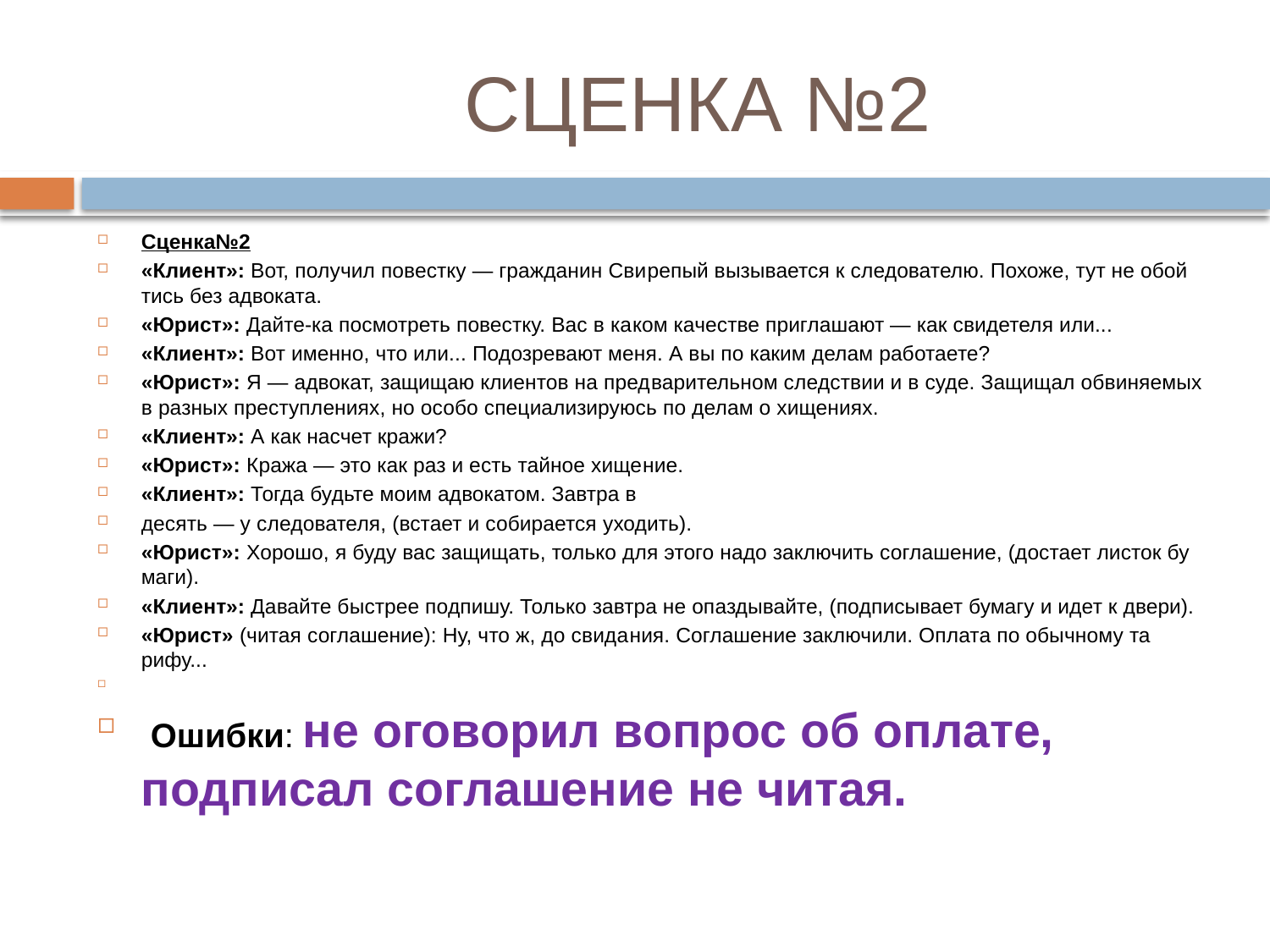

# СЦЕНКА №2
Сценка№2
«Клиент»: Вот, получил повестку — гражданин Сви­репый вызывается к следователю. Похоже, тут не обой­тись без адвоката.
«Юрист»: Дайте-ка посмотреть повестку. Вас в ка­ком качестве приглашают — как свидетеля или...
«Клиент»: Вот именно, что или... Подозревают меня. А вы по каким делам работаете?
«Юрист»: Я — адвокат, защищаю клиентов на пред­варительном следствии и в суде. Защищал обвиняемых в разных преступлениях, но особо специализируюсь по делам о хищениях.
«Клиент»: А как насчет кражи?
«Юрист»: Кража — это как раз и есть тайное хище­ние.
«Клиент»: Тогда будьте моим адвокатом. Завтра в
десять — у следователя, (встает и собирается уходить).
«Юрист»: Хорошо, я буду вас защищать, только для этого надо заключить соглашение, (достает листок бу­маги).
«Клиент»: Давайте быстрее подпишу. Только завтра не опаздывайте, (подписывает бумагу и идет к двери).
«Юрист» (читая соглашение): Ну, что ж, до свида­ния. Соглашение заключили. Оплата по обычному та­рифу...

 Ошибки: не оговорил вопрос об оплате, подписал соглашение не читая.